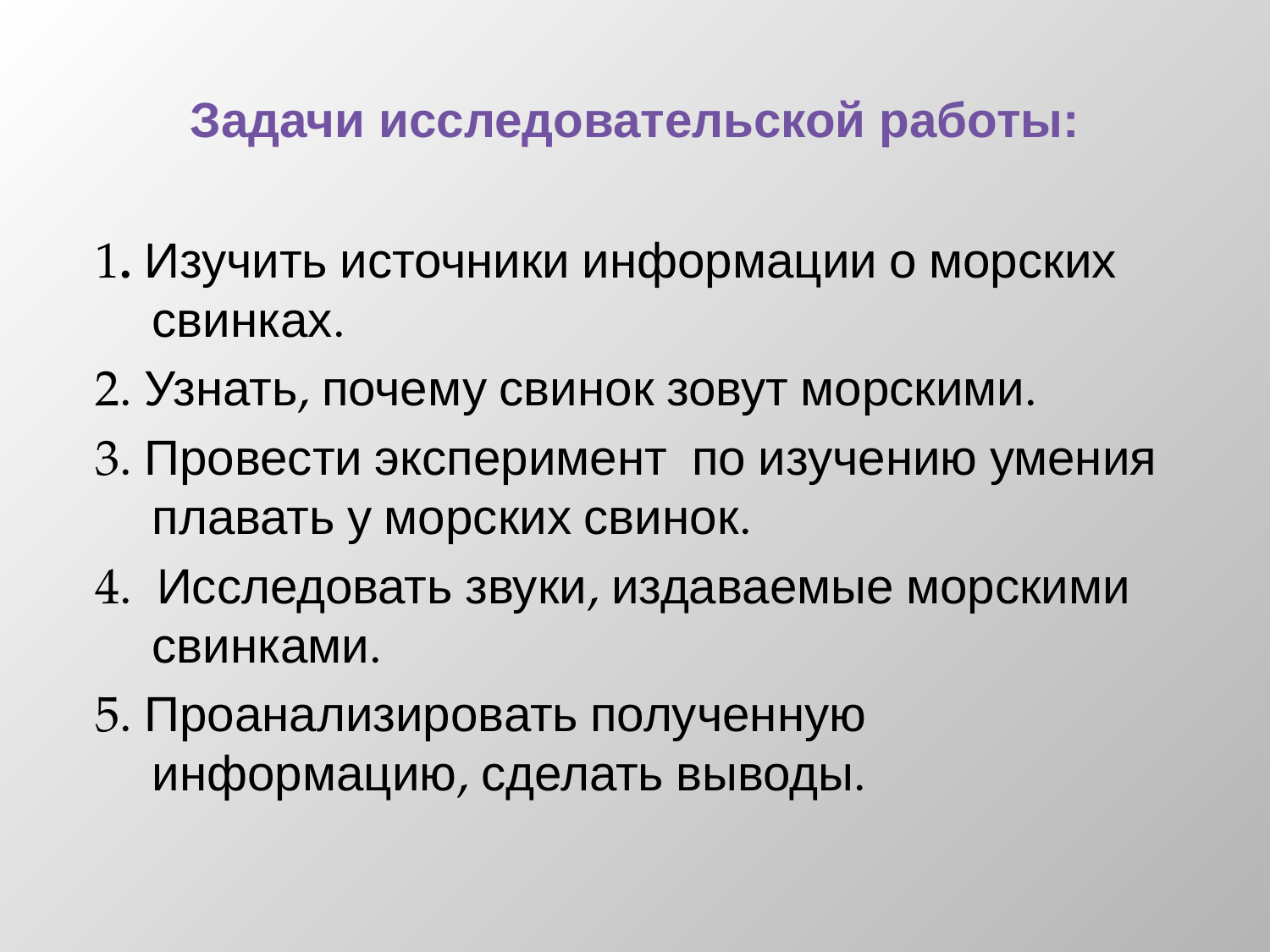

# Задачи исследовательской работы:
1. Изучить источники информации о морских свинках.
2. Узнать, почему свинок зовут морскими.
3. Провести эксперимент  по изучению умения плавать у морских свинок.
4.  Исследовать звуки, издаваемые морскими свинками.
5. Проанализировать полученную информацию, сделать выводы.